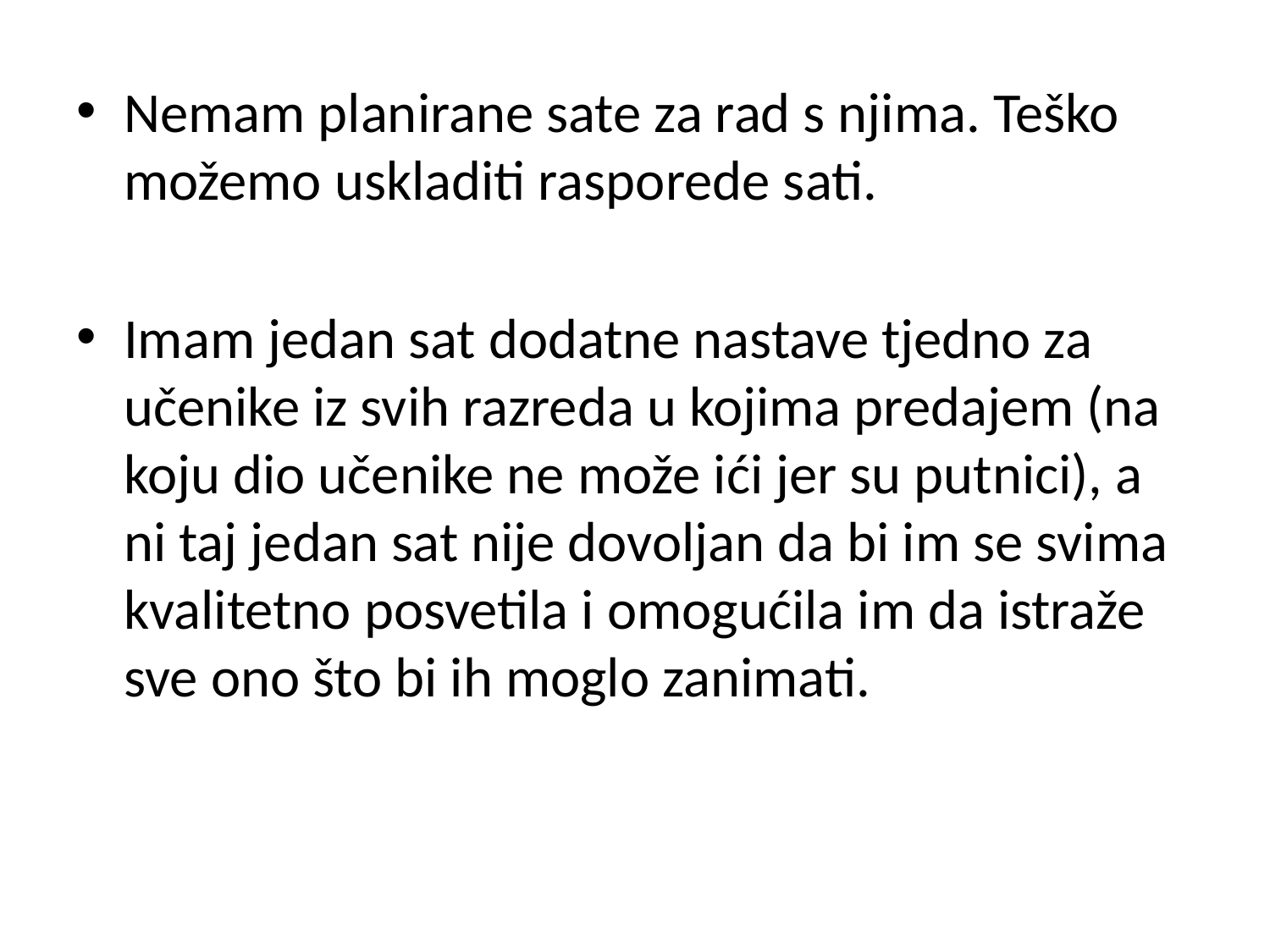

Nemam planirane sate za rad s njima. Teško možemo uskladiti rasporede sati.

Imam jedan sat dodatne nastave tjedno za učenike iz svih razreda u kojima predajem (na koju dio učenike ne može ići jer su putnici), a ni taj jedan sat nije dovoljan da bi im se svima kvalitetno posvetila i omogućila im da istraže sve ono što bi ih moglo zanimati.